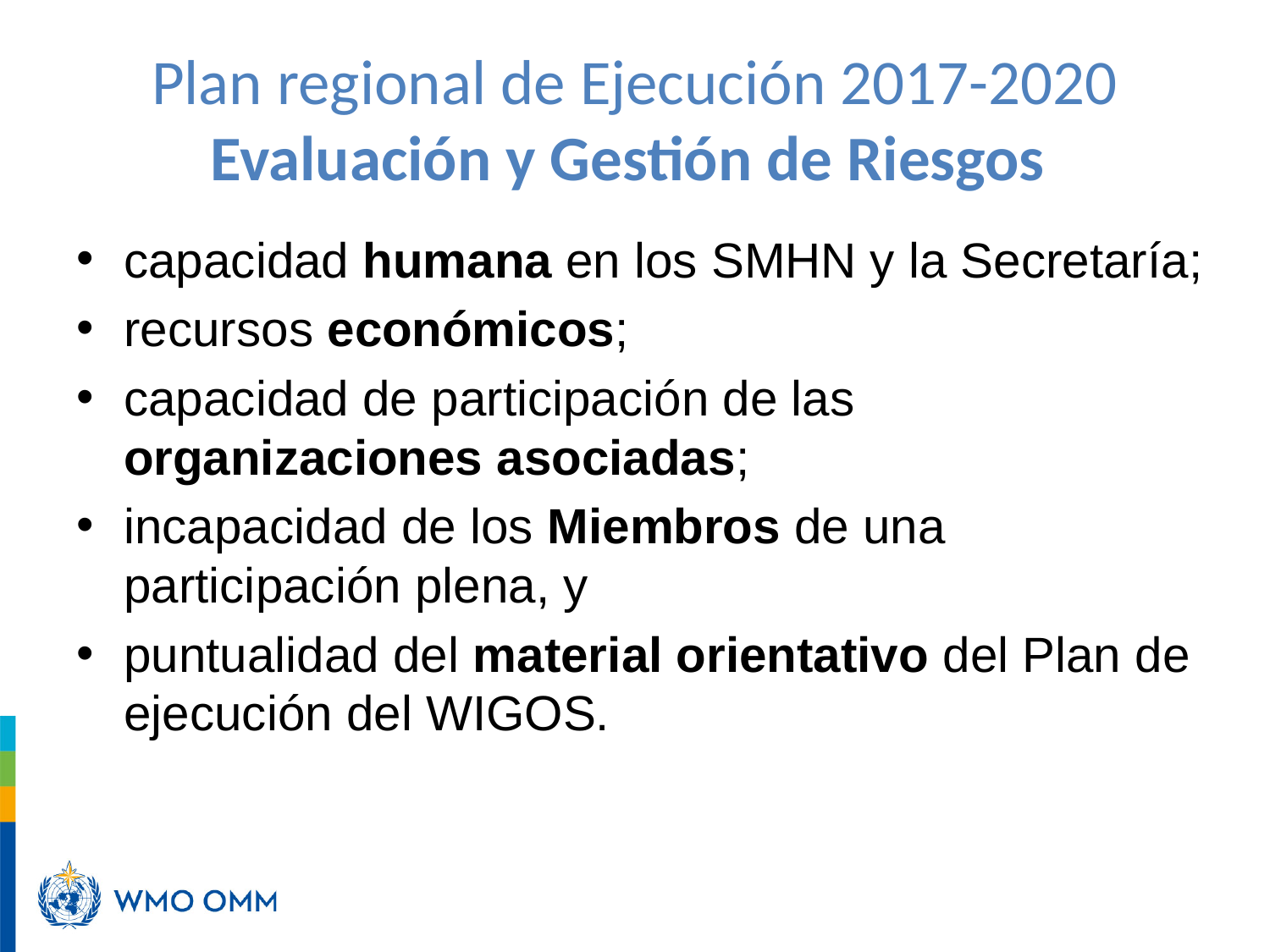

# Plan regional de Ejecución 2017-2020 Evaluación y Gestión de Riesgos
capacidad humana en los SMHN y la Secretaría;
recursos económicos;
capacidad de participación de las organizaciones asociadas;
incapacidad de los Miembros de una participación plena, y
puntualidad del material orientativo del Plan de ejecución del WIGOS.